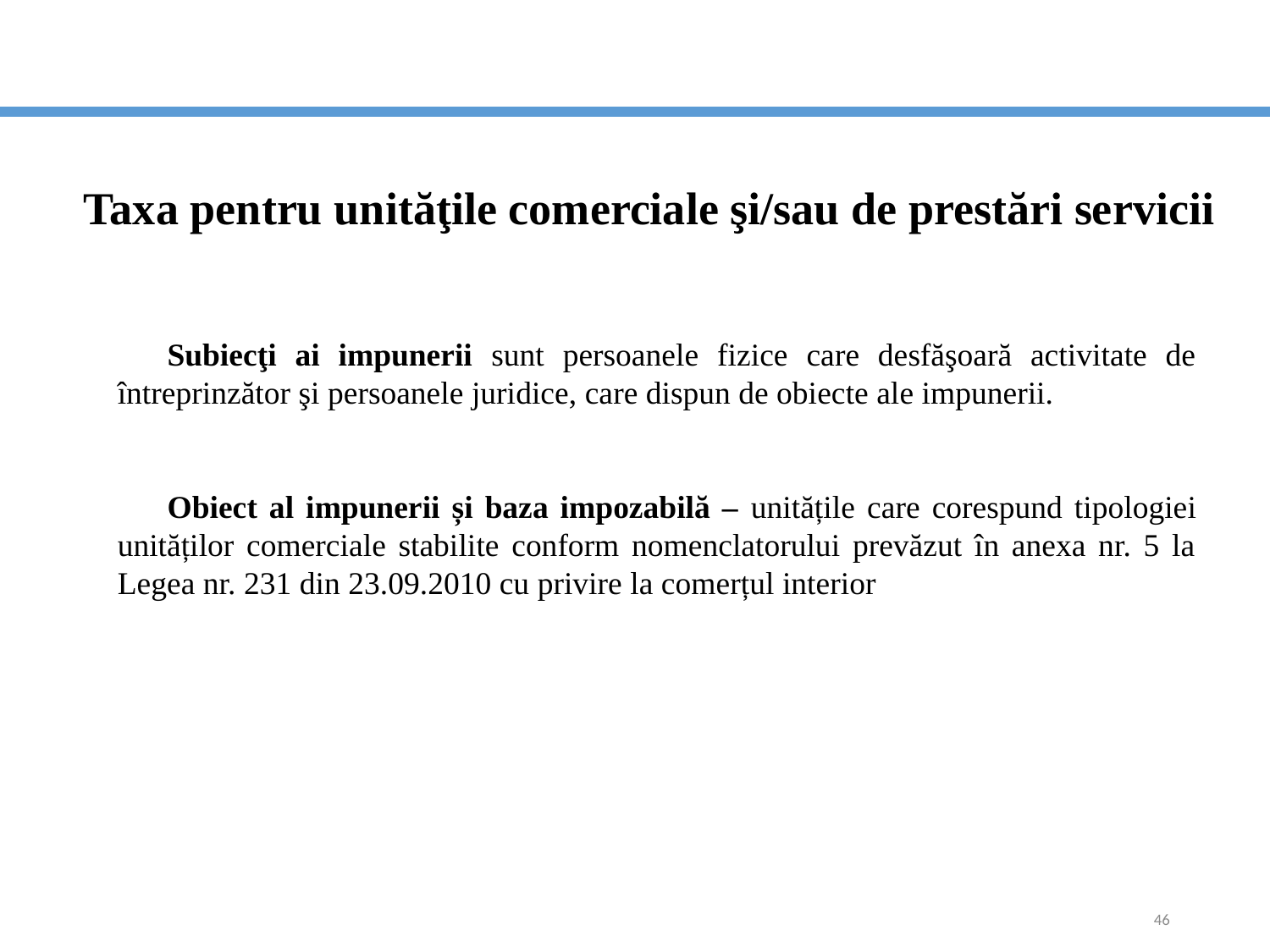

Taxa pentru unităţile comerciale şi/sau de prestări servicii

Subiecţi ai impunerii sunt persoanele fizice care desfăşoară activitate de întreprinzător şi persoanele juridice, care dispun de obiecte ale impunerii.

Obiect al impunerii și baza impozabilă – unitățile care corespund tipologiei unităților comerciale stabilite conform nomenclatorului prevăzut în anexa nr. 5 la Legea nr. 231 din 23.09.2010 cu privire la comerțul interior

46